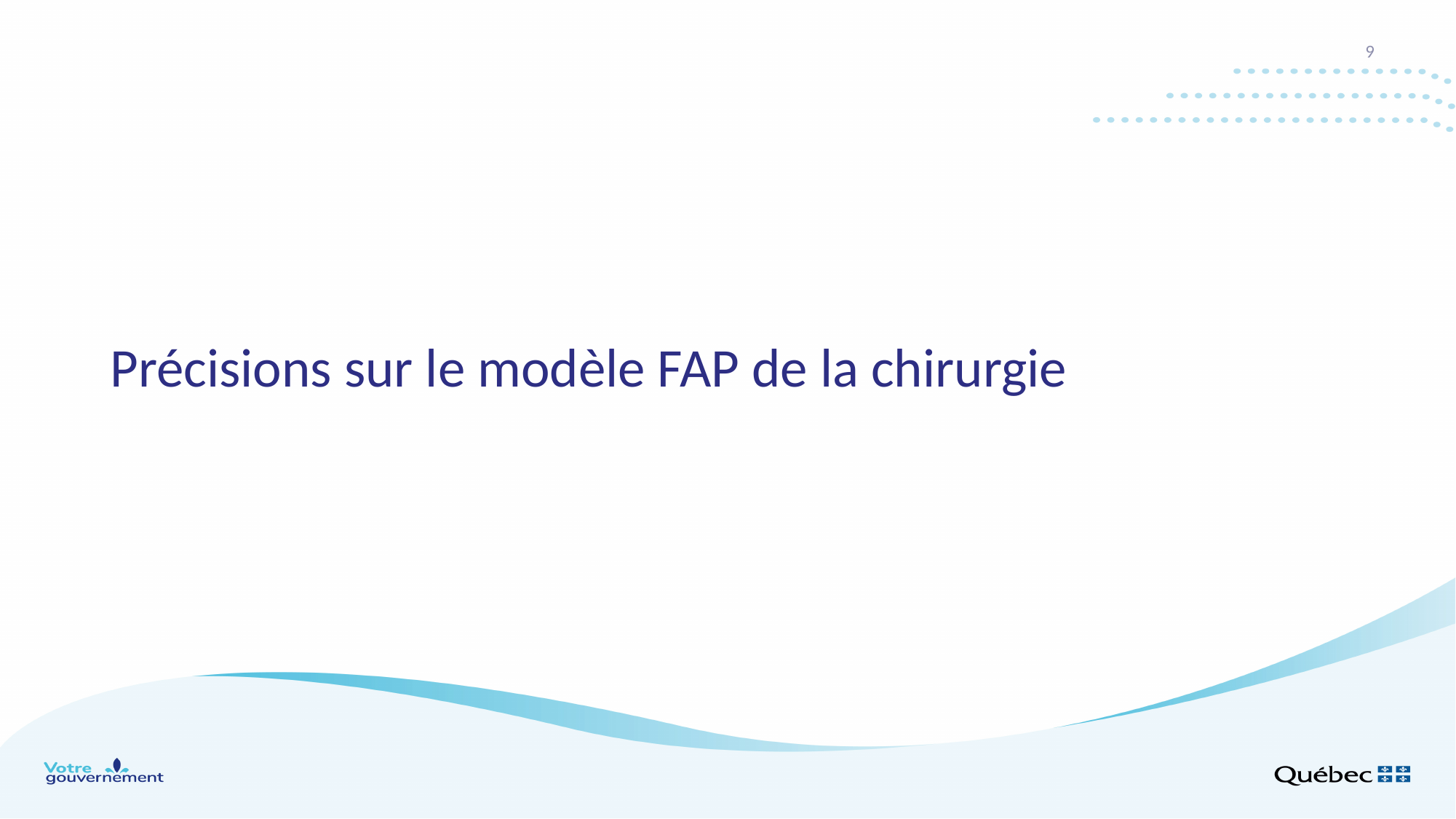

9
Précisions sur le modèle FAP de la chirurgie